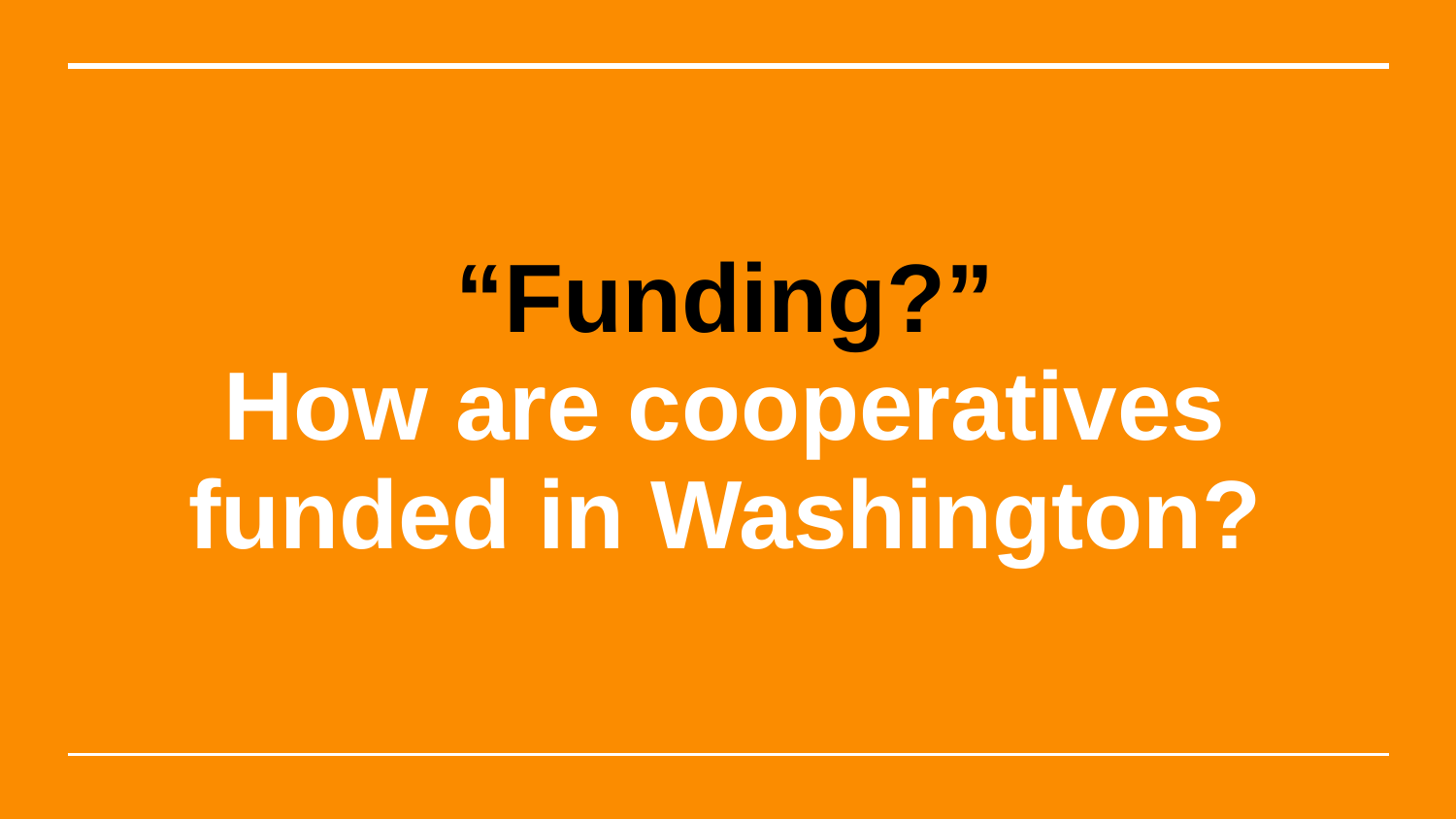

# “Funding?”
How are cooperatives funded in Washington?